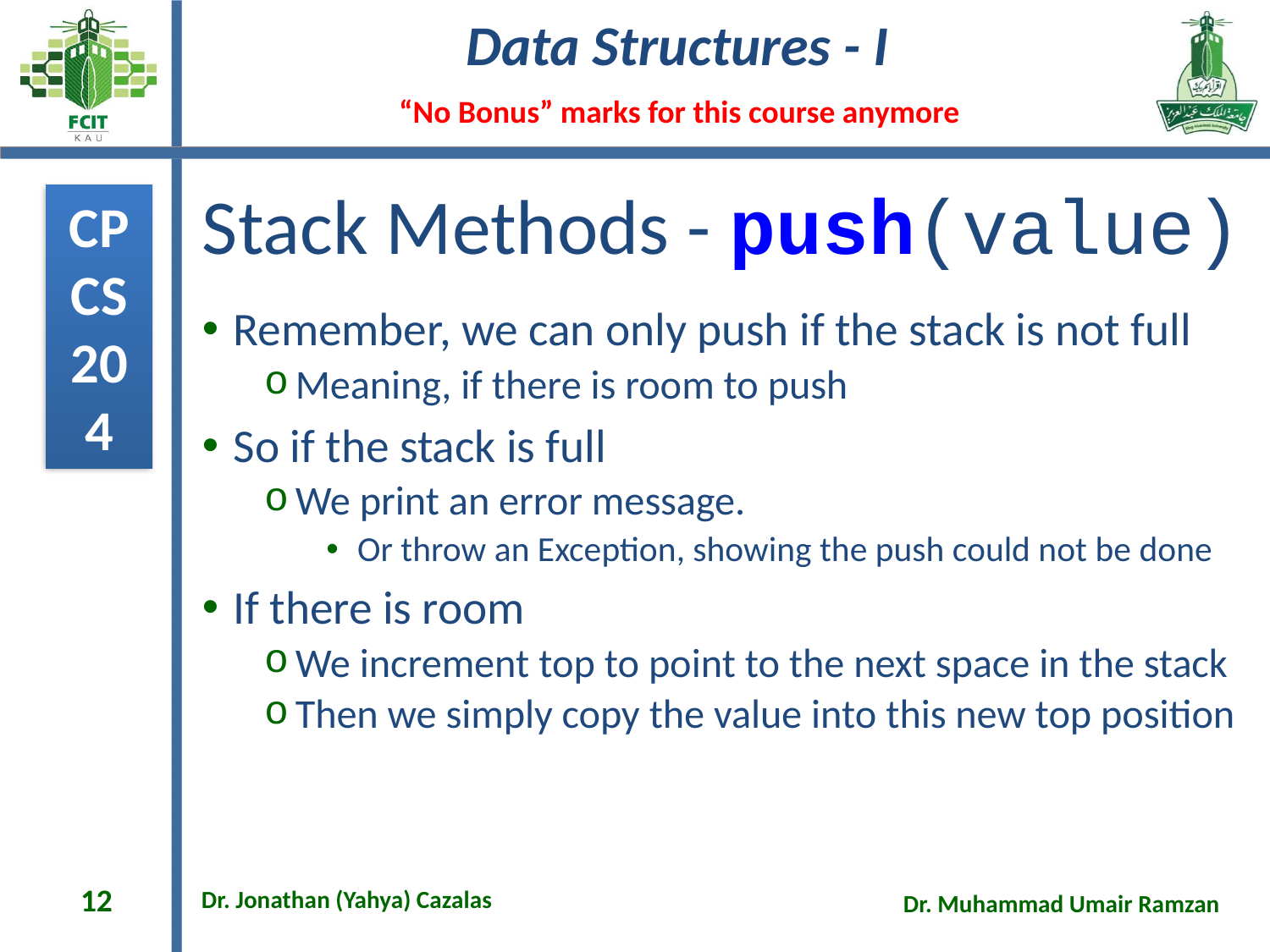

# Stack Methods - push(value)
Remember, we can only push if the stack is not full
Meaning, if there is room to push
So if the stack is full
We print an error message.
Or throw an Exception, showing the push could not be done
If there is room
We increment top to point to the next space in the stack
Then we simply copy the value into this new top position
12